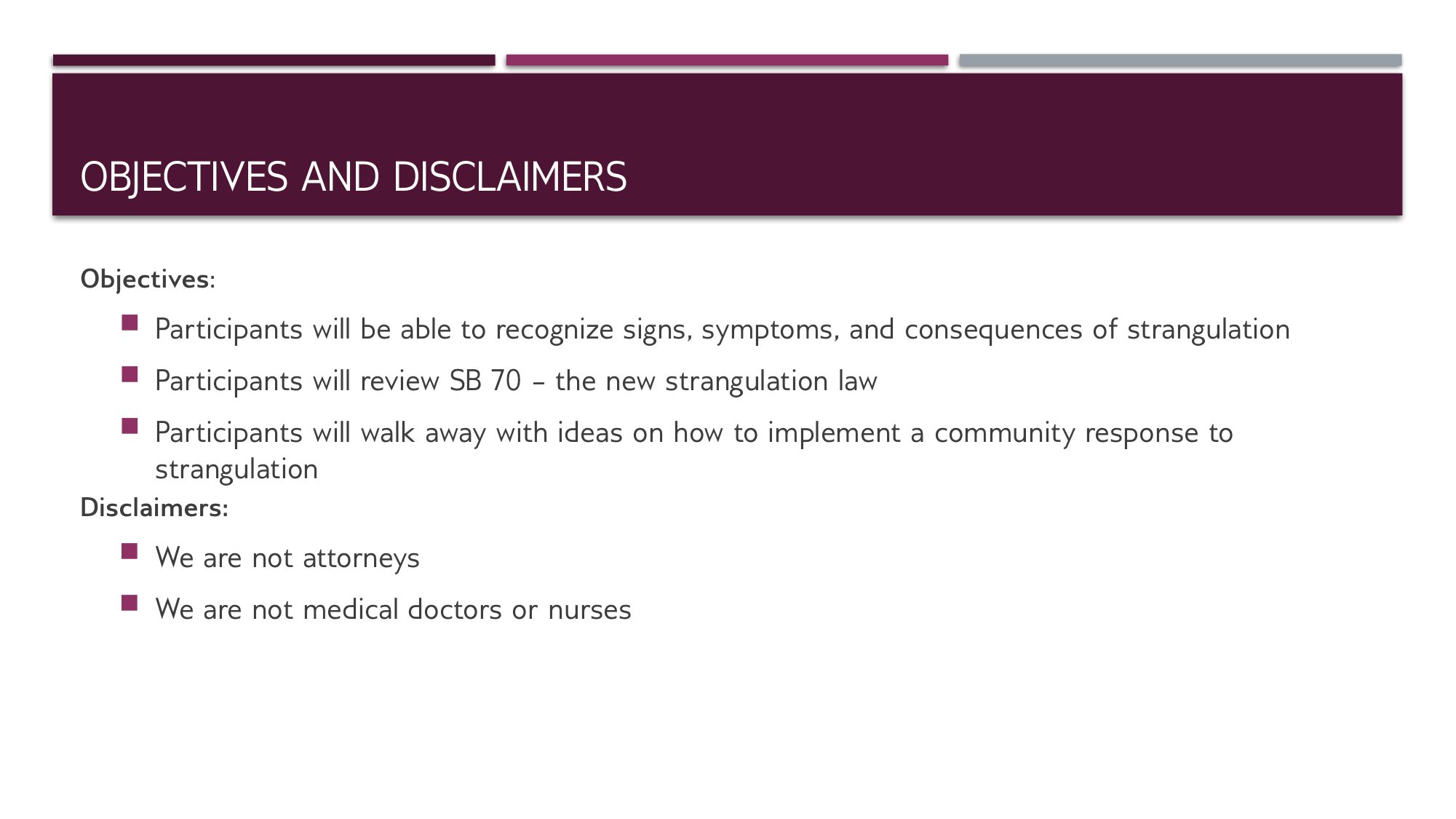

# OBJECTIVES AND DISCLAIMERS
Objectives:
Participants will be able to recognize signs, symptoms, and consequences of strangulation
Participants will review SB 70 – the new strangulation law
Participants will walk away with ideas on how to implement a community response to strangulation

Disclaimers:
We are not attorneys
We are not medical doctors or nurses